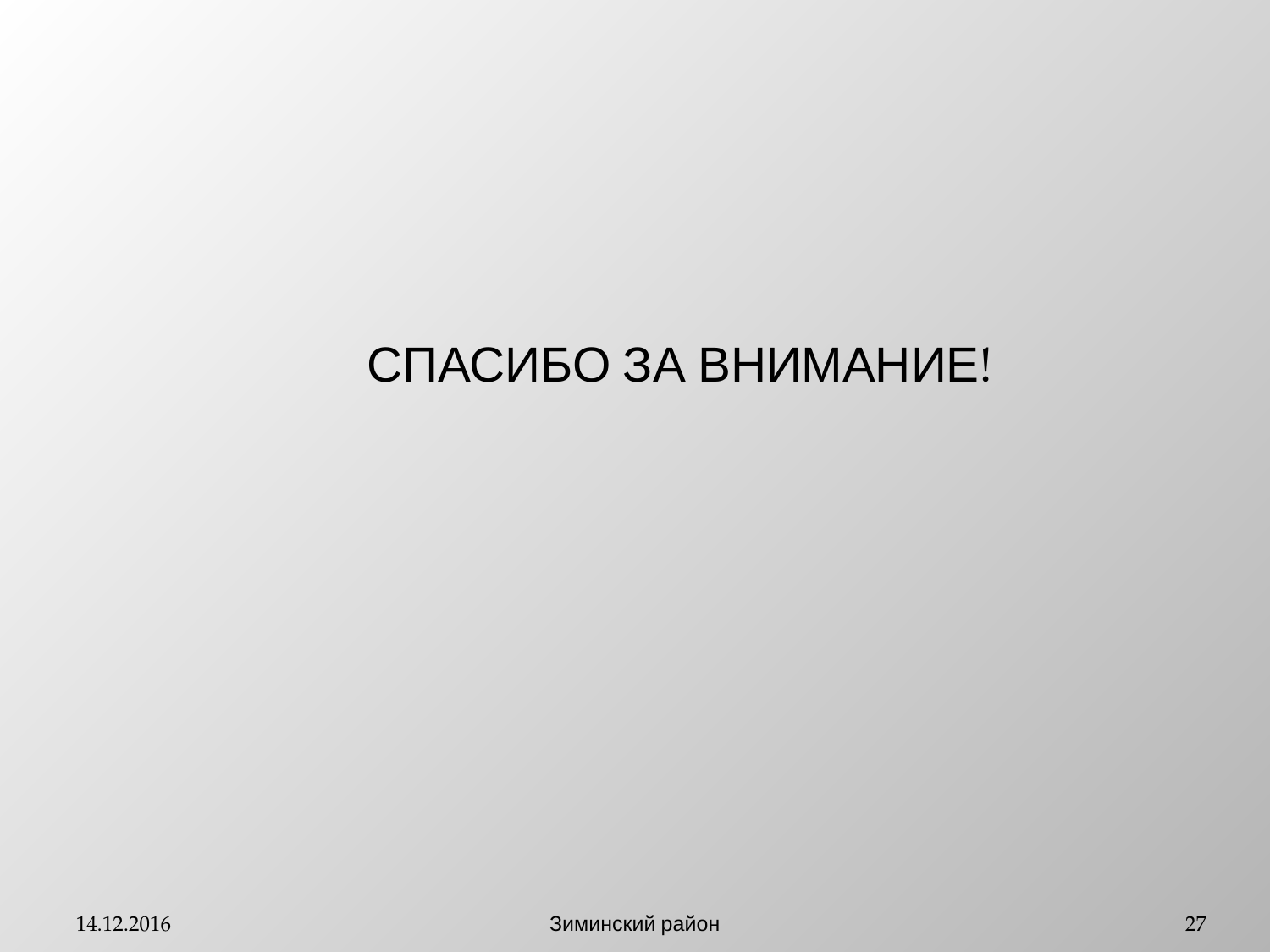

СПАСИБО ЗА ВНИМАНИЕ!
14.12.2016
Зиминский район
27